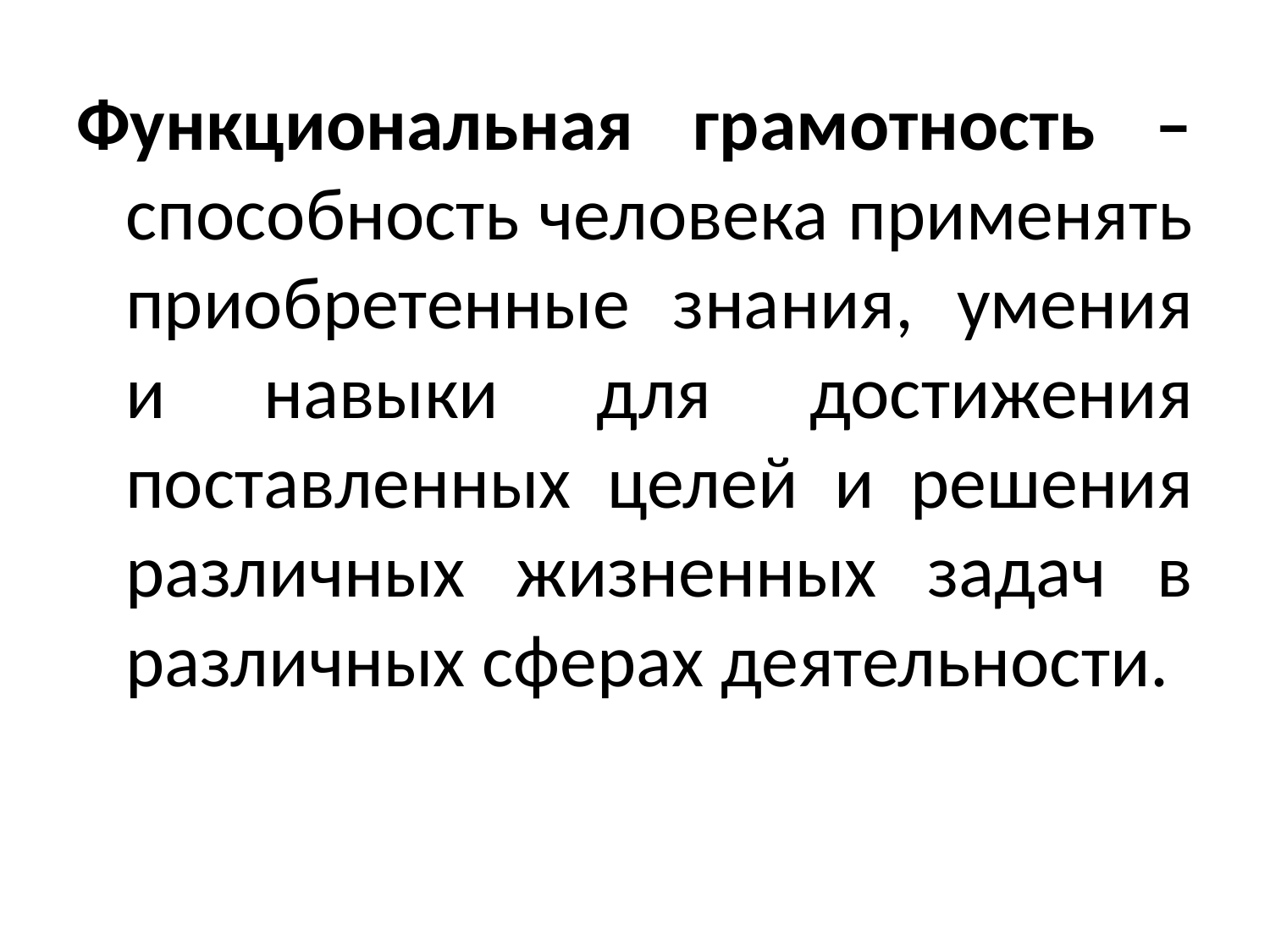

#
Функциональная грамотность –способность человека применять приобретенные знания, умения и навыки для достижения поставленных целей и решения различных жизненных задач в различных сферах деятельности.